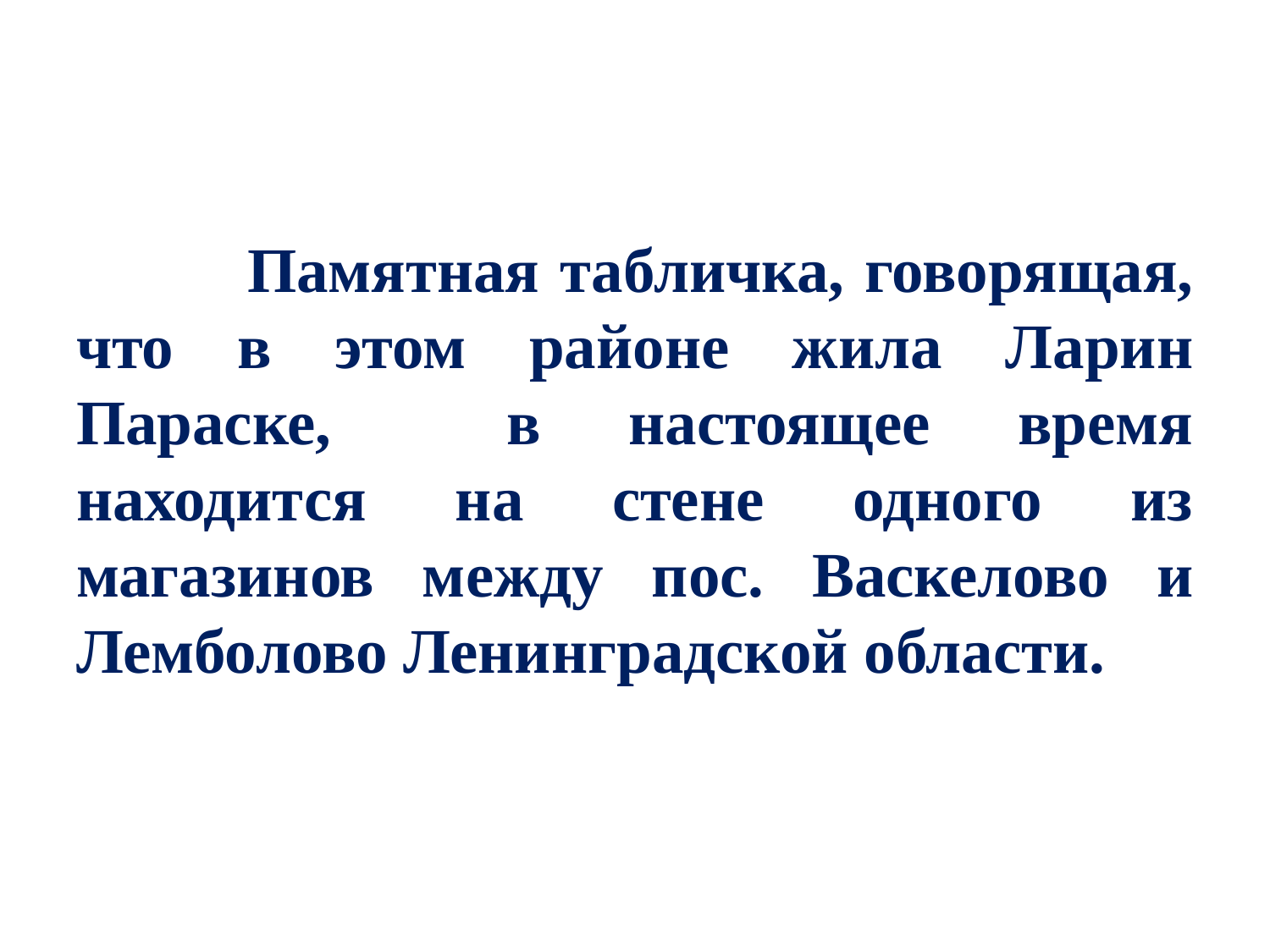

#
          Памятная табличка, говорящая, что в этом районе жила Ларин Параске,  в настоящее время находится на стене одного из магазинов между пос. Васкелово и Лемболово Ленинградской области.